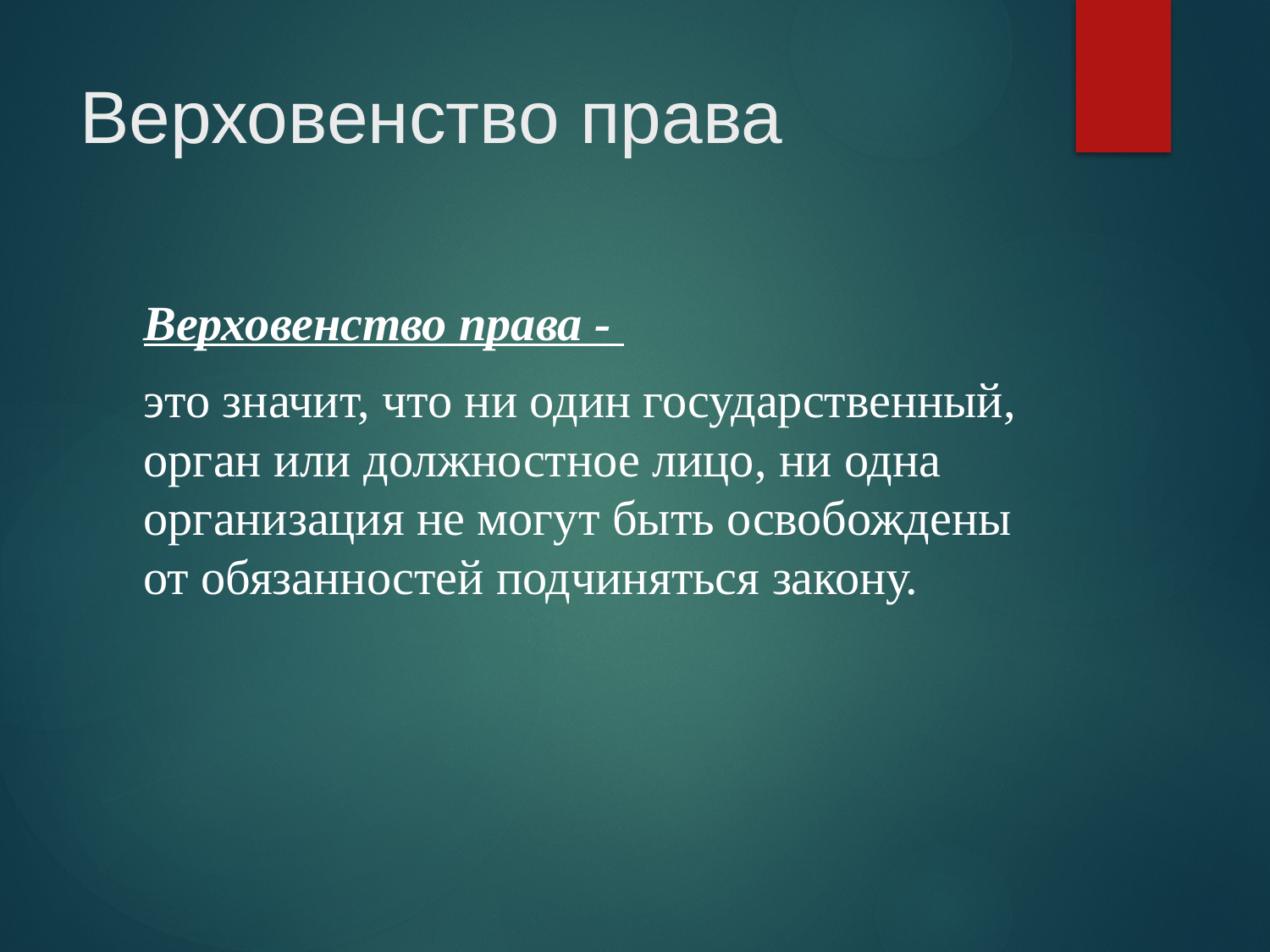

# Верховенство права
Верховенство права -
это значит, что ни один государственный, орган или должностное лицо, ни одна организация не могут быть освобождены от обязанностей подчиняться закону.